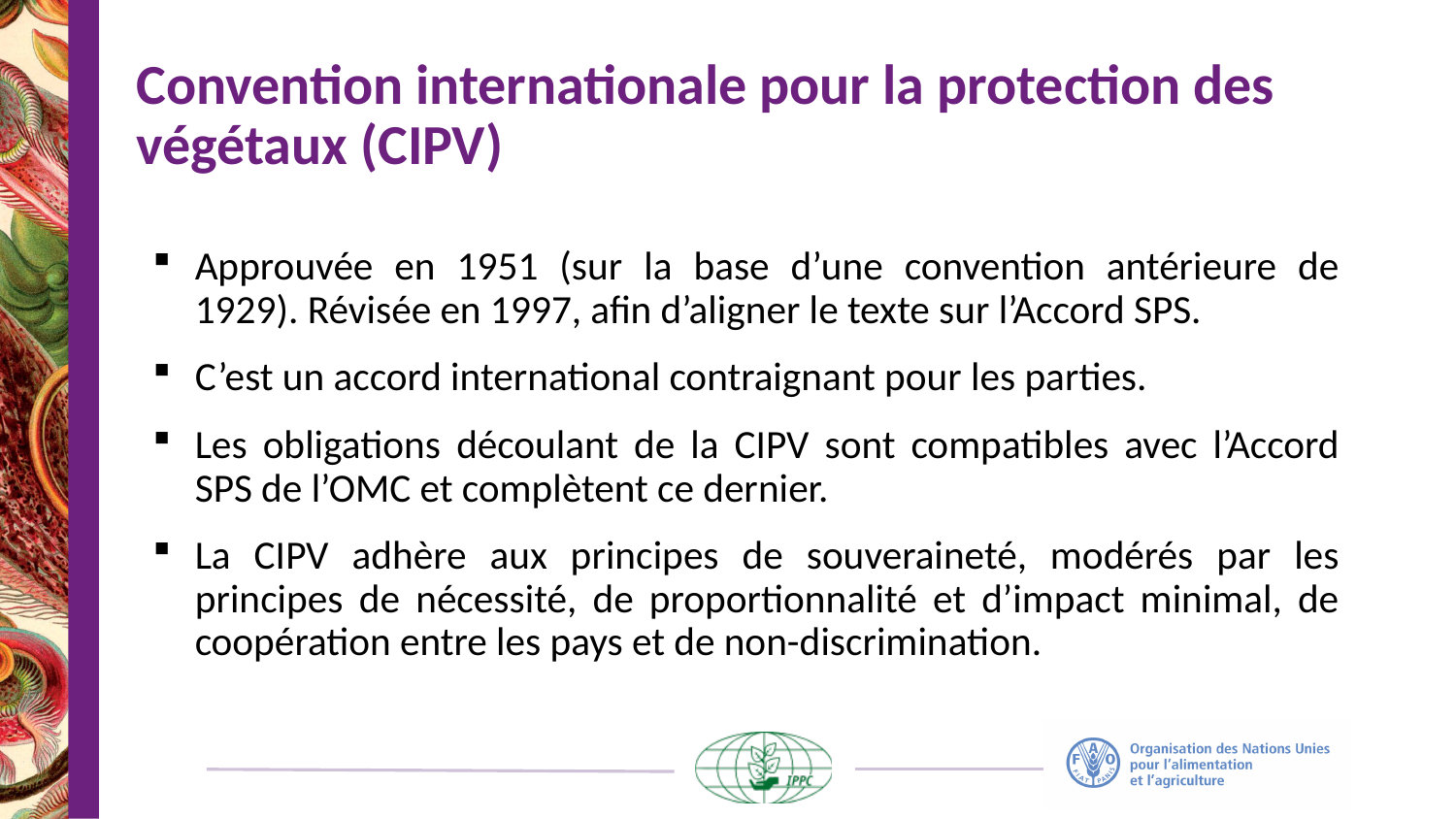

# Convention internationale pour la protection des végétaux (CIPV)
Approuvée en 1951 (sur la base d’une convention antérieure de 1929). Révisée en 1997, afin d’aligner le texte sur l’Accord SPS.
C’est un accord international contraignant pour les parties.
Les obligations découlant de la CIPV sont compatibles avec l’Accord SPS de l’OMC et complètent ce dernier.
La CIPV adhère aux principes de souveraineté, modérés par les principes de nécessité, de proportionnalité et d’impact minimal, de coopération entre les pays et de non-discrimination.